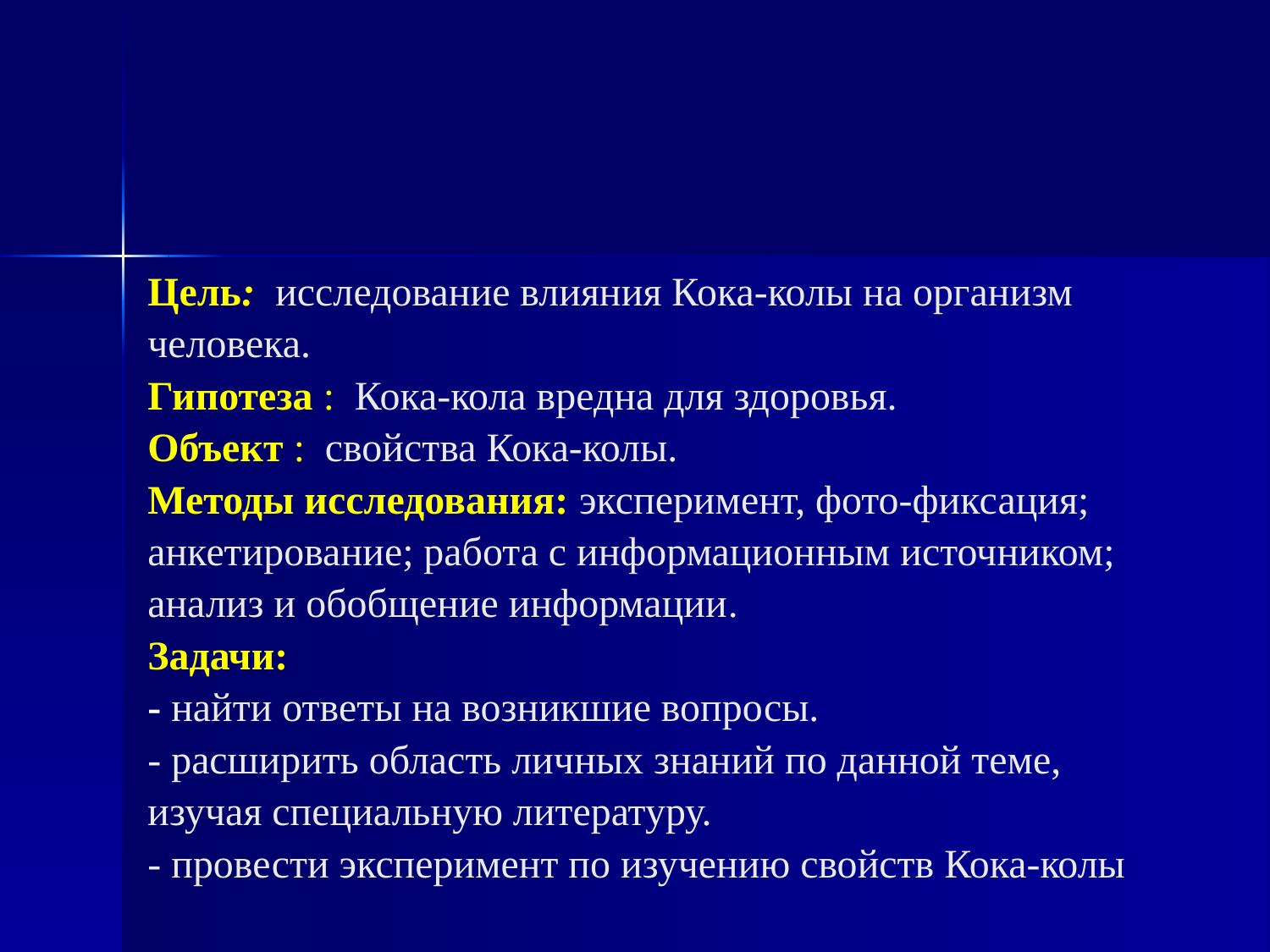

# Цель:  исследование влияния Кока-колы на организм человека. Гипотеза :  Кока-кола вредна для здоровья. Объект :  свойства Кока-колы. Методы исследования: эксперимент, фото-фиксация; анкетирование; работа с информационным источником;   анализ и обобщение информации. Задачи: - найти ответы на возникшие вопросы. - расширить область личных знаний по данной теме,   изучая специальную литературу. - провести эксперимент по изучению свойств Кока-колы